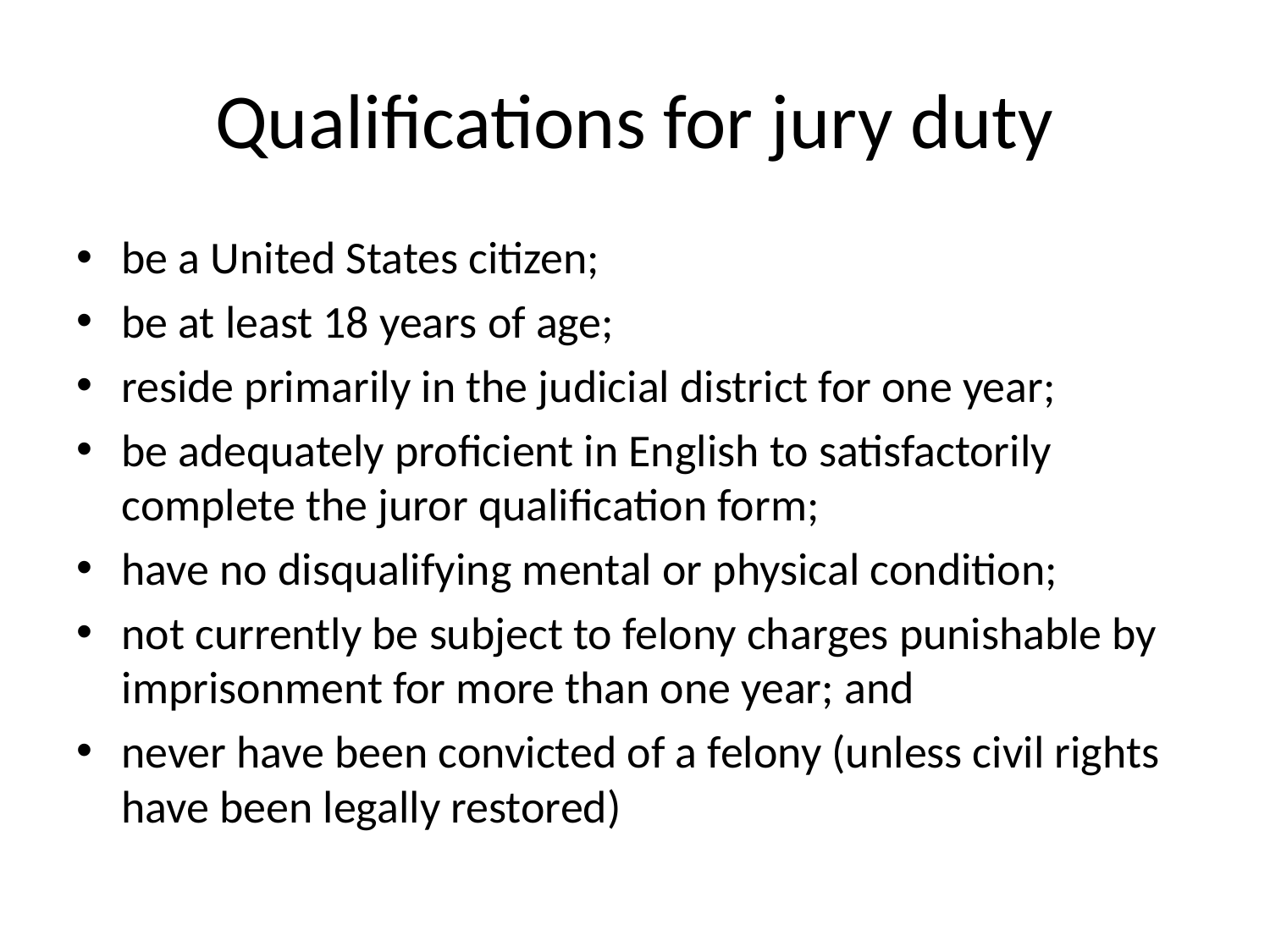

# Qualifications for jury duty
be a United States citizen;
be at least 18 years of age;
reside primarily in the judicial district for one year;
be adequately proficient in English to satisfactorily complete the juror qualification form;
have no disqualifying mental or physical condition;
not currently be subject to felony charges punishable by imprisonment for more than one year; and
never have been convicted of a felony (unless civil rights have been legally restored)